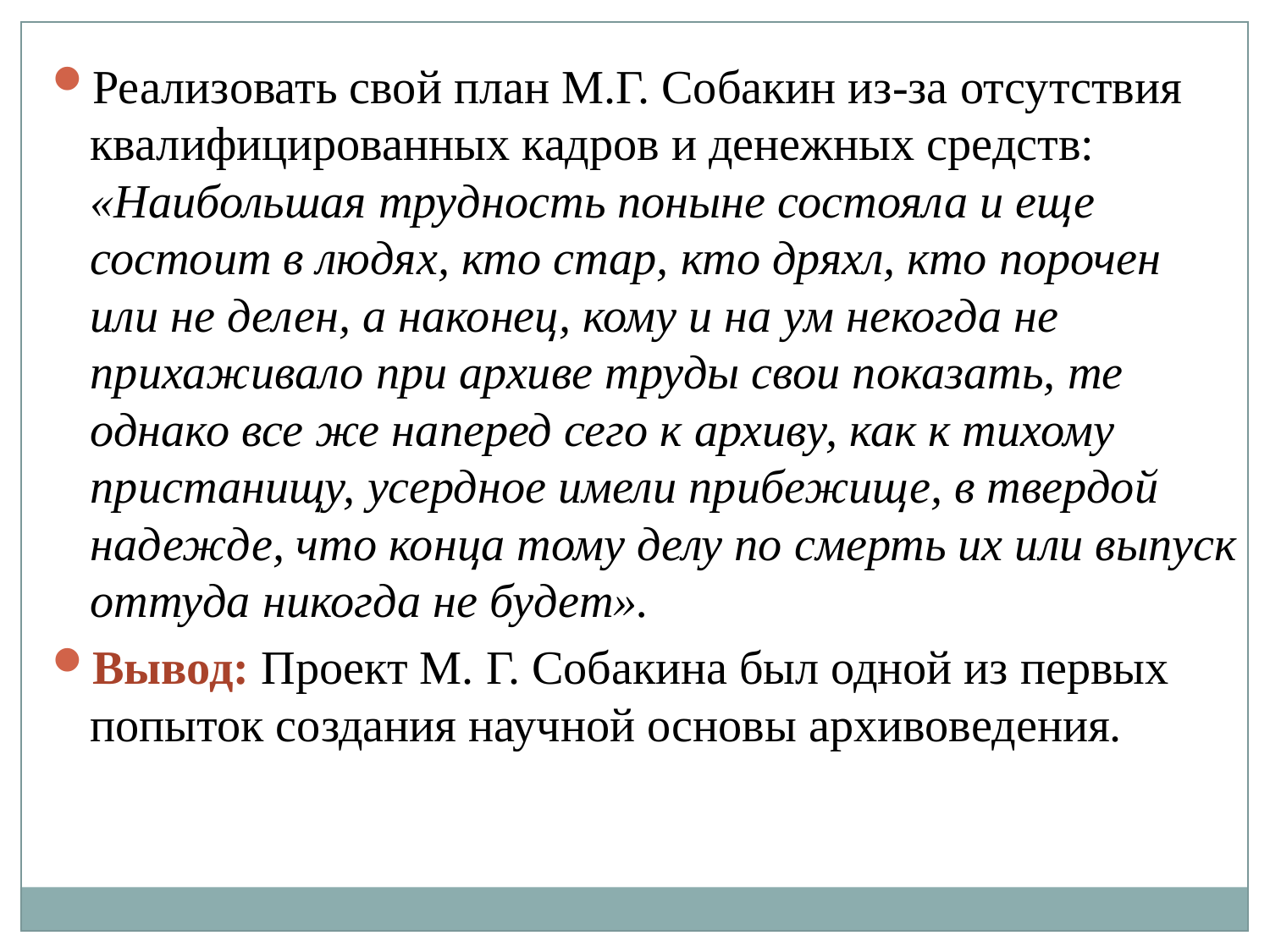

Реализовать свой план М.Г. Собакин из-за отсутствия квалифицированных кадров и денежных средств: «Наибольшая трудность поныне состояла и еще состоит в людях, кто стар, кто дряхл, кто порочен или не делен, а наконец, кому и на ум некогда не прихаживало при архиве труды свои показать, те однако все же наперед сего к архиву, как к тихому пристанищу, усердное имели прибежище, в твердой надежде, что конца тому делу по смерть их или выпуск оттуда никогда не будет».
Вывод: Проект М. Г. Собакина был одной из первых попыток создания научной основы архивоведения.